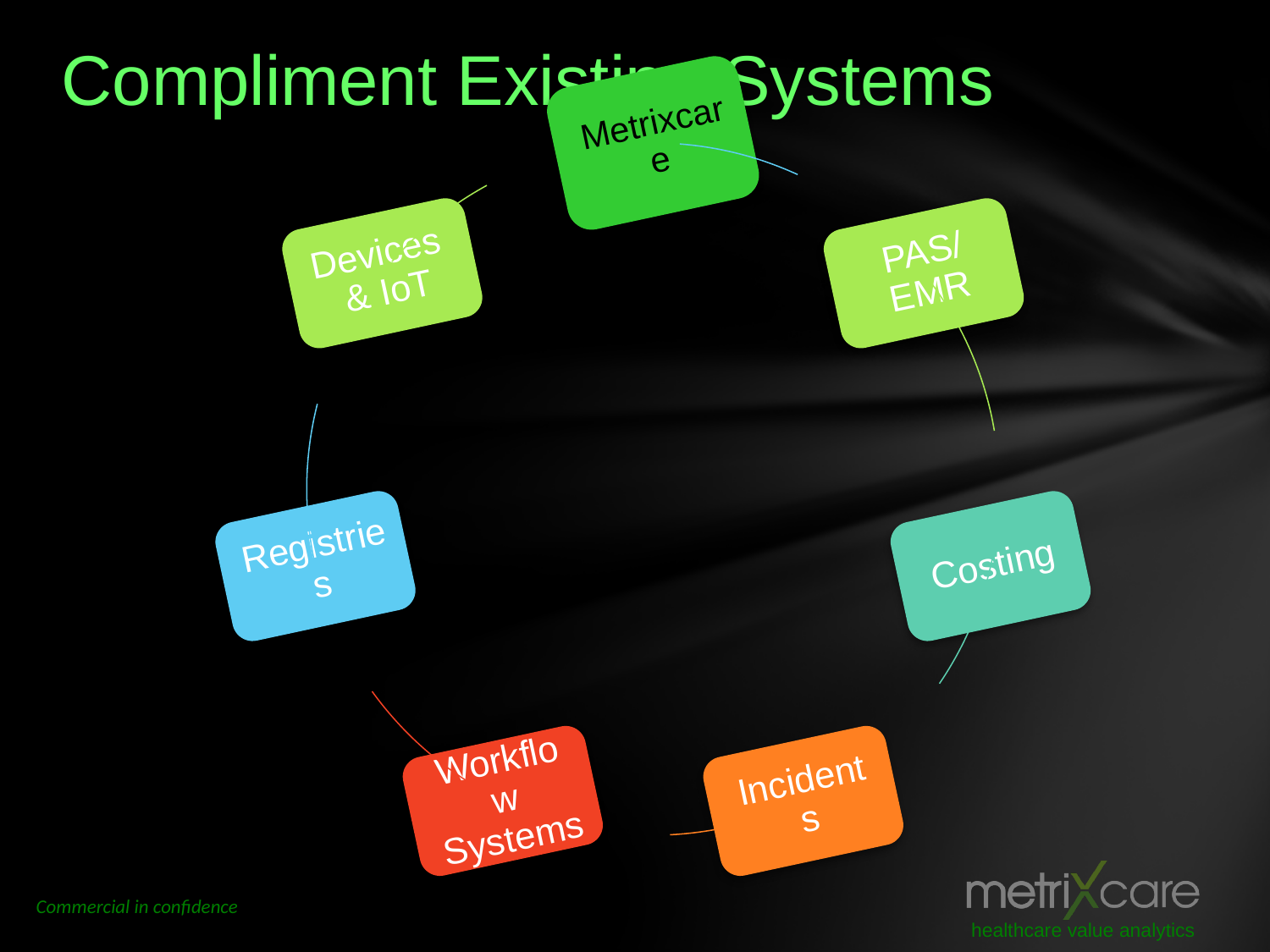

# Compliment Existing Systems
Metrixcare
PAS/EMR
Costing
Incidents
Workflow Systems
Registries
Devices
& IoT